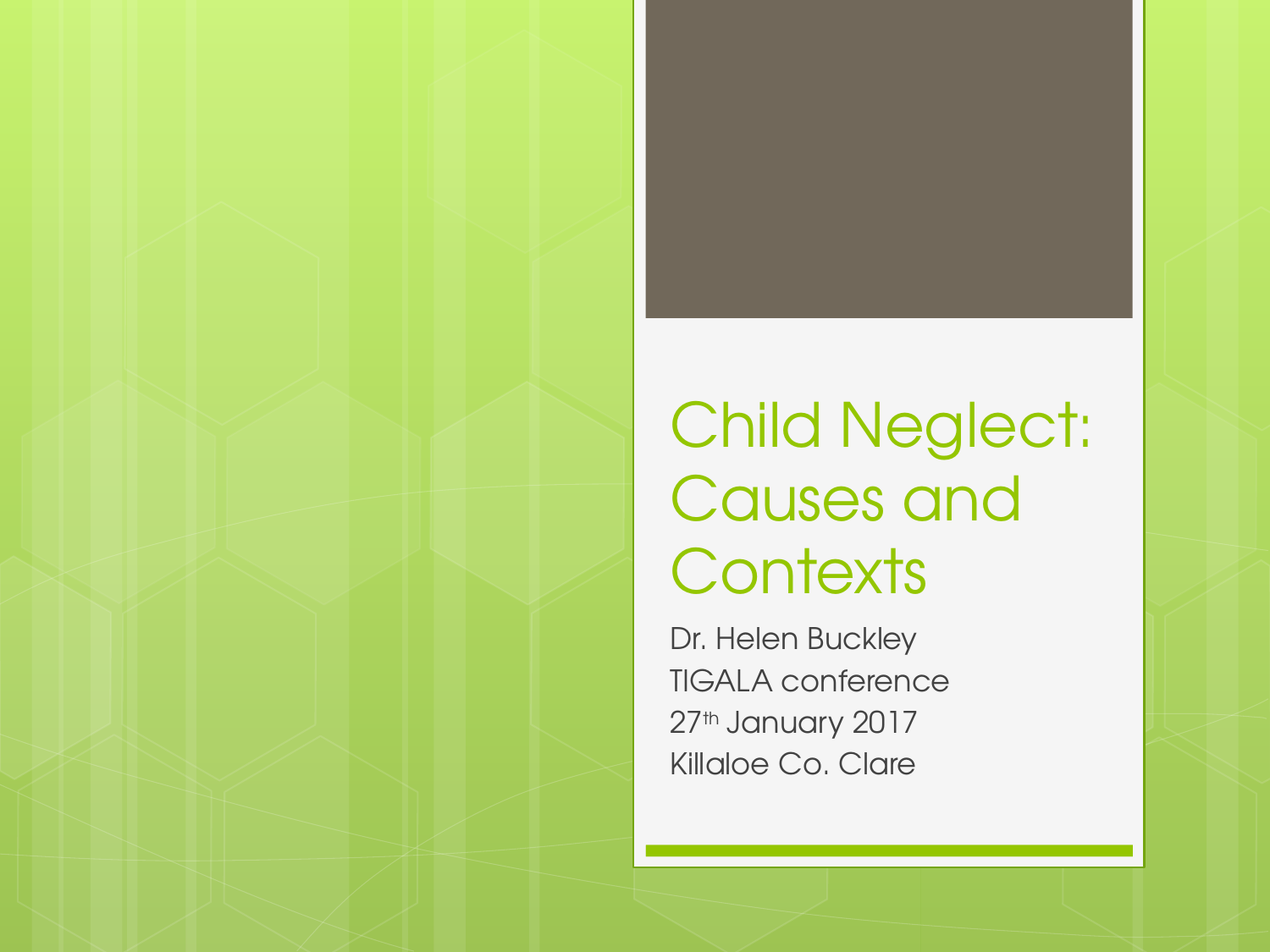

# Child Neglect: Causes and Contexts
Dr. Helen Buckley
TIGALA conference
27th January 2017
Killaloe Co. Clare